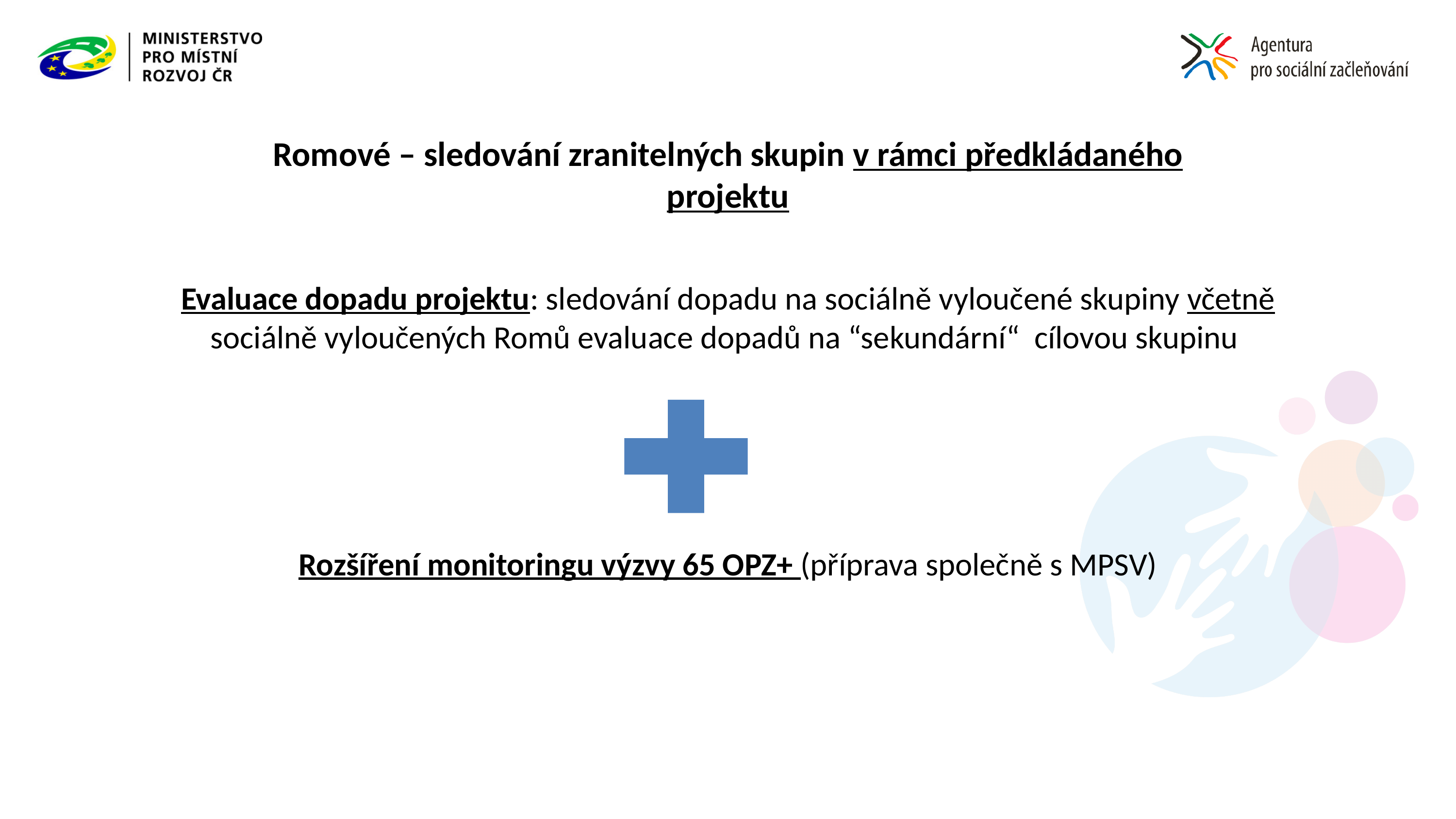

# Romové – sledování zranitelných skupin v rámci předkládaného projektu
Evaluace dopadu projektu: sledování dopadu na sociálně vyloučené skupiny včetně sociálně vyloučených Romů evaluace dopadů na “sekundární“  cílovou skupinu

Rozšíření monitoringu výzvy 65 OPZ+ (příprava společně s MPSV)